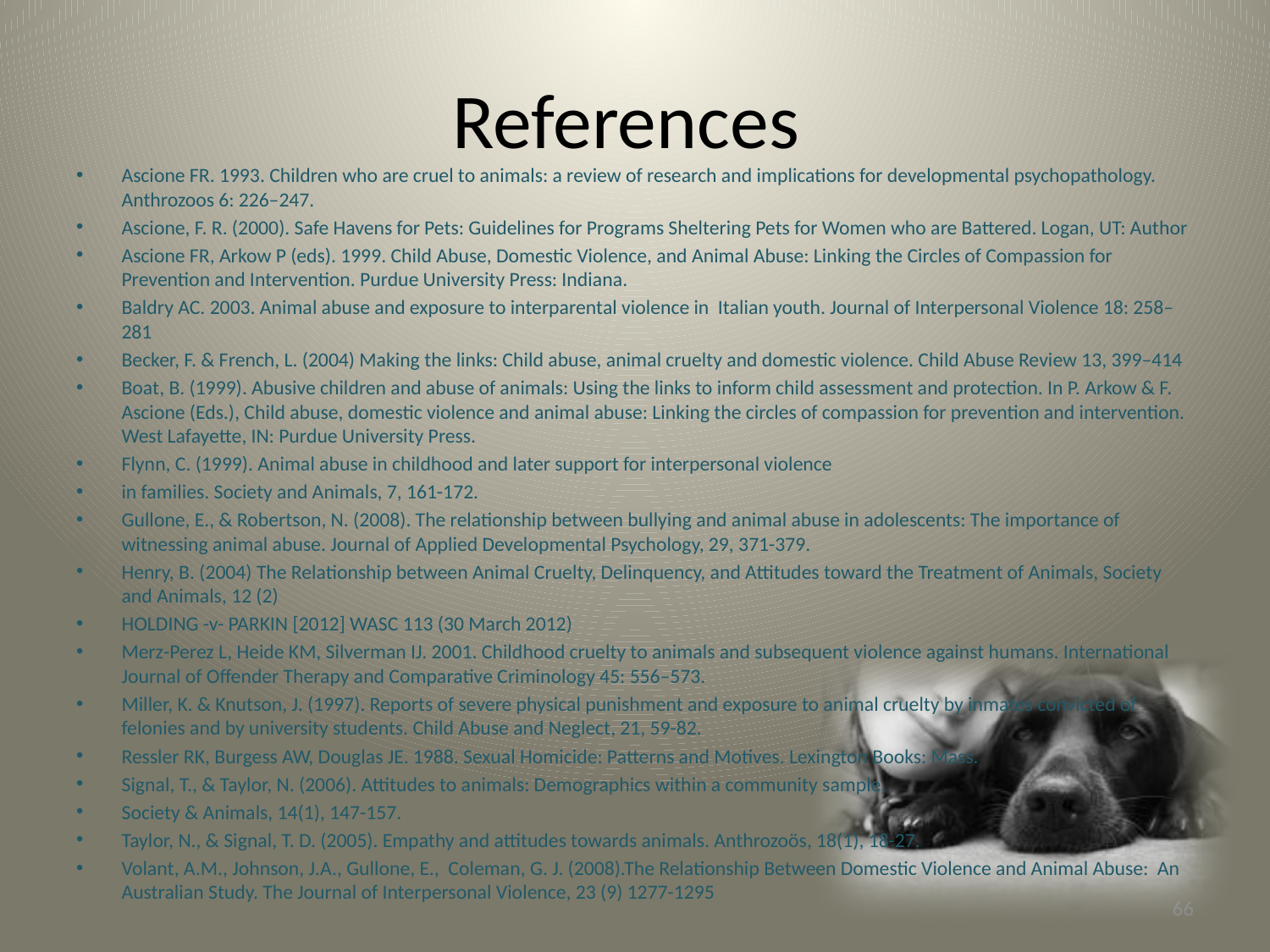

# References
Ascione FR. 1993. Children who are cruel to animals: a review of research and implications for developmental psychopathology. Anthrozoos 6: 226–247.
Ascione, F. R. (2000). Safe Havens for Pets: Guidelines for Programs Sheltering Pets for Women who are Battered. Logan, UT: Author
Ascione FR, Arkow P (eds). 1999. Child Abuse, Domestic Violence, and Animal Abuse: Linking the Circles of Compassion for Prevention and Intervention. Purdue University Press: Indiana.
Baldry AC. 2003. Animal abuse and exposure to interparental violence in  Italian youth. Journal of Interpersonal Violence 18: 258–281
Becker, F. & French, L. (2004) Making the links: Child abuse, animal cruelty and domestic violence. Child Abuse Review 13, 399–414
Boat, B. (1999). Abusive children and abuse of animals: Using the links to inform child assessment and protection. In P. Arkow & F. Ascione (Eds.), Child abuse, domestic violence and animal abuse: Linking the circles of compassion for prevention and intervention. West Lafayette, IN: Purdue University Press.
Flynn, C. (1999). Animal abuse in childhood and later support for interpersonal violence
in families. Society and Animals, 7, 161-172.
Gullone, E., & Robertson, N. (2008). The relationship between bullying and animal abuse in adolescents: The importance of witnessing animal abuse. Journal of Applied Developmental Psychology, 29, 371-379.
Henry, B. (2004) The Relationship between Animal Cruelty, Delinquency, and Attitudes toward the Treatment of Animals, Society and Animals, 12 (2)
HOLDING -v- PARKIN [2012] WASC 113 (30 March 2012)
Merz-Perez L, Heide KM, Silverman IJ. 2001. Childhood cruelty to animals and subsequent violence against humans. International Journal of Offender Therapy and Comparative Criminology 45: 556–573.
Miller, K. & Knutson, J. (1997). Reports of severe physical punishment and exposure to animal cruelty by inmates convicted of felonies and by university students. Child Abuse and Neglect, 21, 59-82.
Ressler RK, Burgess AW, Douglas JE. 1988. Sexual Homicide: Patterns and Motives. Lexington Books: Mass.
Signal, T., & Taylor, N. (2006). Attitudes to animals: Demographics within a community sample,
Society & Animals, 14(1), 147-157.
Taylor, N., & Signal, T. D. (2005). Empathy and attitudes towards animals. Anthrozoös, 18(1), 18-27.
Volant, A.M., Johnson, J.A., Gullone, E.,  Coleman, G. J. (2008).The Relationship Between Domestic Violence and Animal Abuse:  An Australian Study. The Journal of Interpersonal Violence, 23 (9) 1277-1295

66